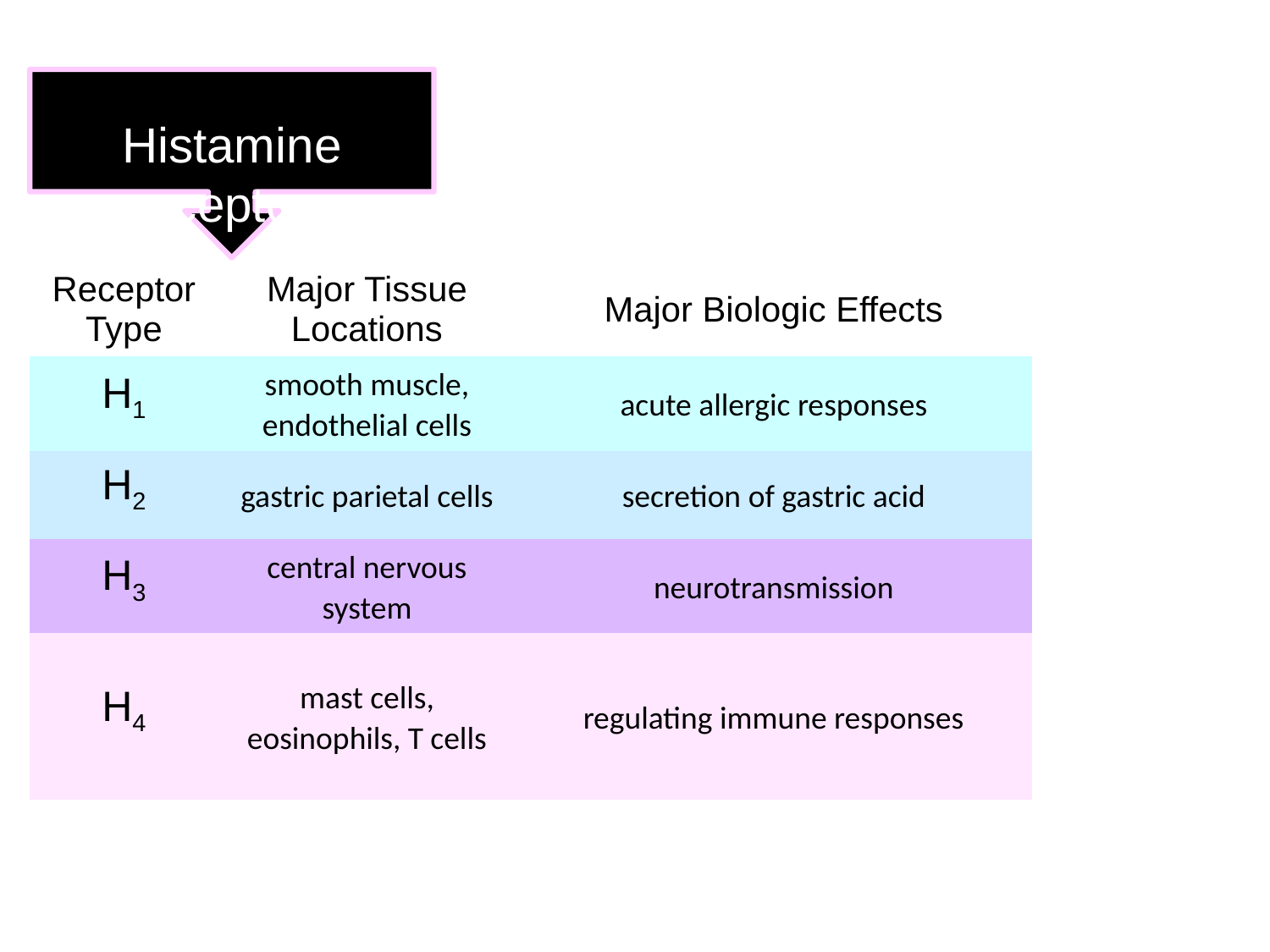

Histamine receptors
| Receptor Type | Major Tissue Locations | Major Biologic Effects |
| --- | --- | --- |
| H1 | smooth muscle, endothelial cells | acute allergic responses |
| H2 | gastric parietal cells | secretion of gastric acid |
| H3 | central nervous system | neurotransmission |
| H4 | mast cells, eosinophils, T cells | regulating immune responses |